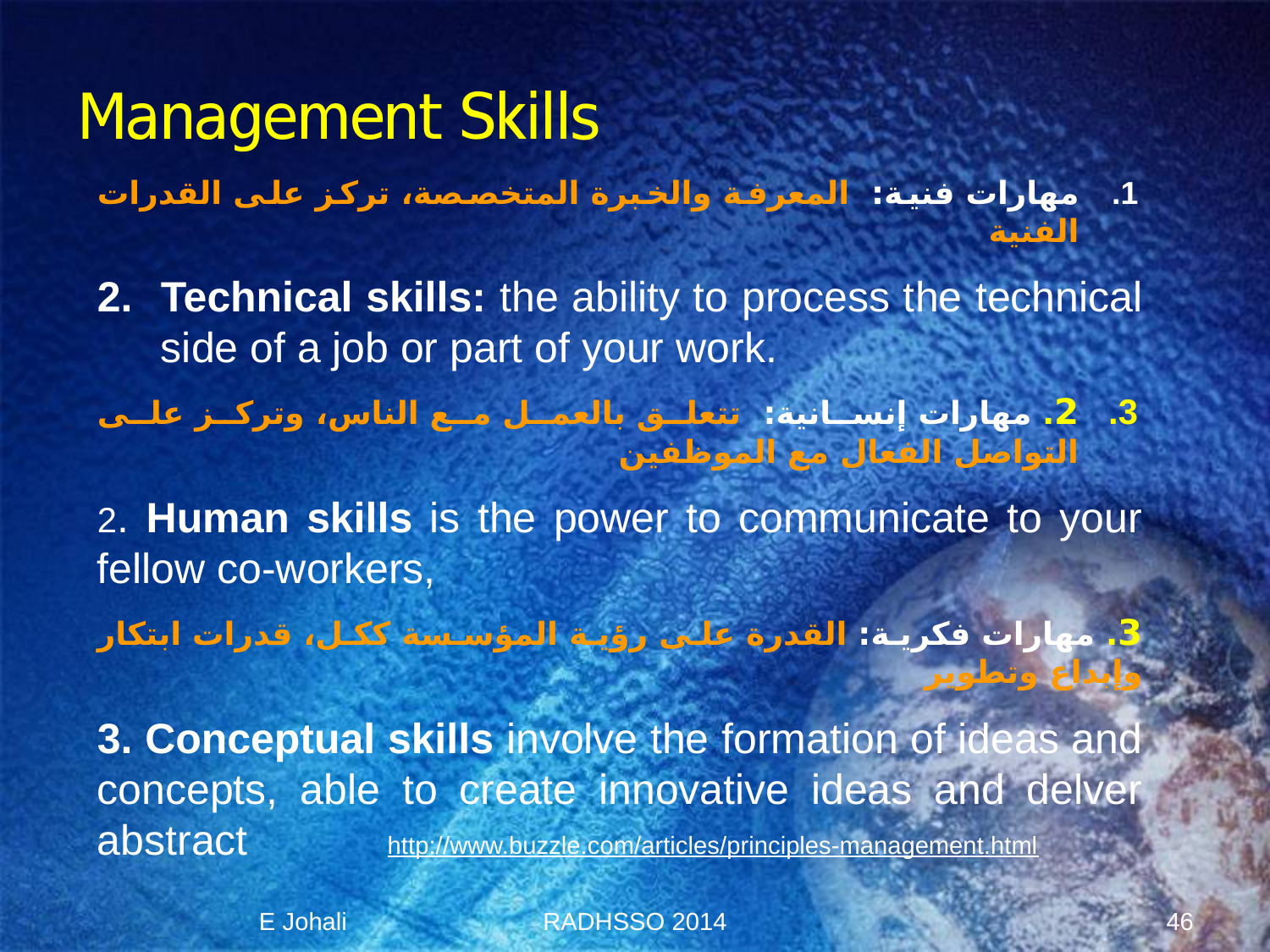

Management Skills
مهارات فنية:  المعرفة والخبرة المتخصصة، تركز على القدرات الفنية
Technical skills: the ability to process the technical side of a job or part of your work.
2. مهارات إنسانية:  تتعلق بالعمل مع الناس، وتركز على التواصل الفعال مع الموظفين
2. Human skills is the power to communicate to your fellow co-workers,
3. مهارات فكرية: القدرة على رؤية المؤسسة ككل، قدرات ابتكار وإبداع وتطوير
3. Conceptual skills involve the formation of ideas and concepts, able to create innovative ideas and delver abstract

http://www.buzzle.com/articles/principles-management.html
E Johali
RADHSSO 2014
46